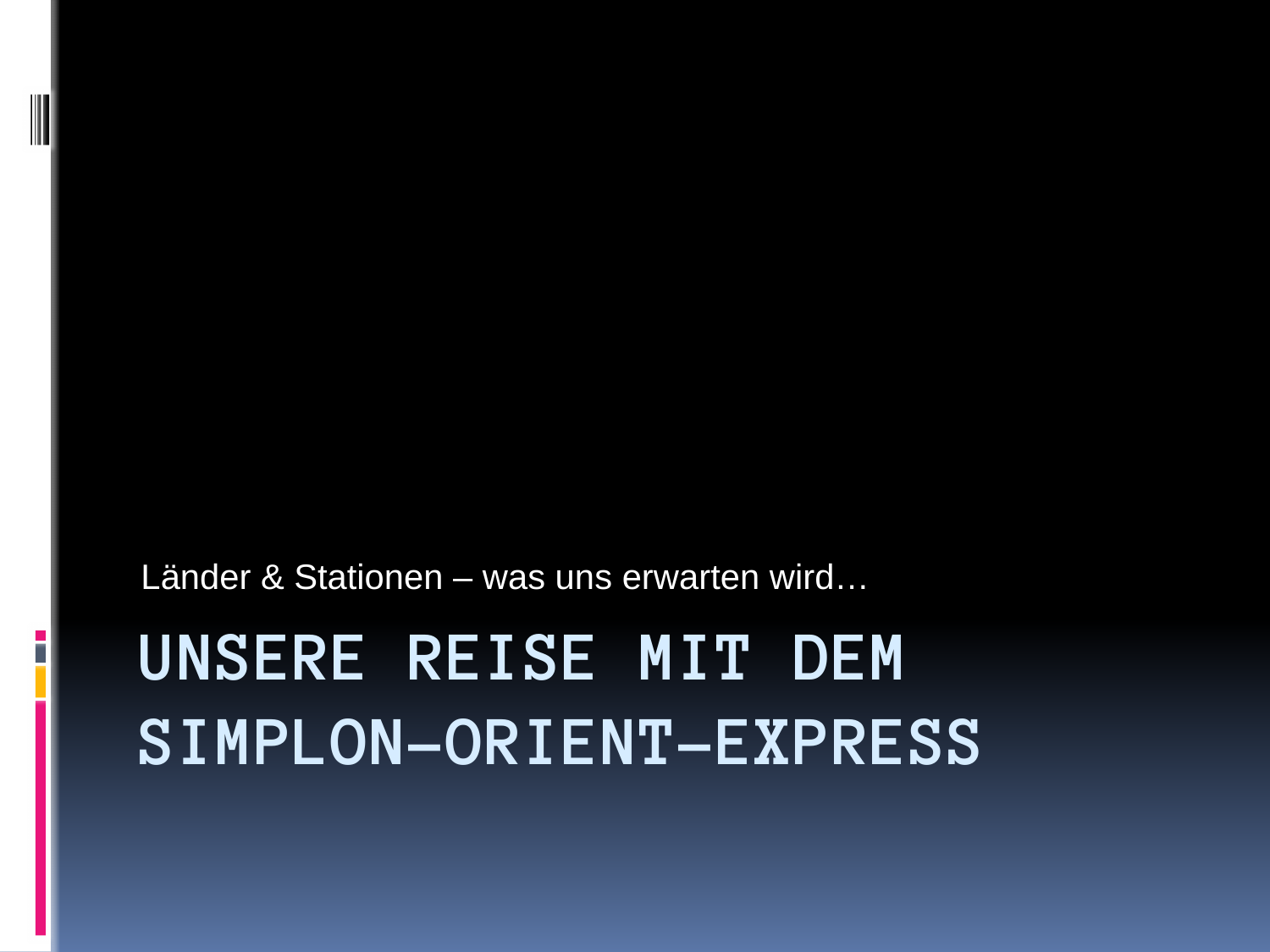

Länder & Stationen – was uns erwarten wird…
# UNSERE REISE MIT DEM SIMPLON-ORIENT-EXPRESS